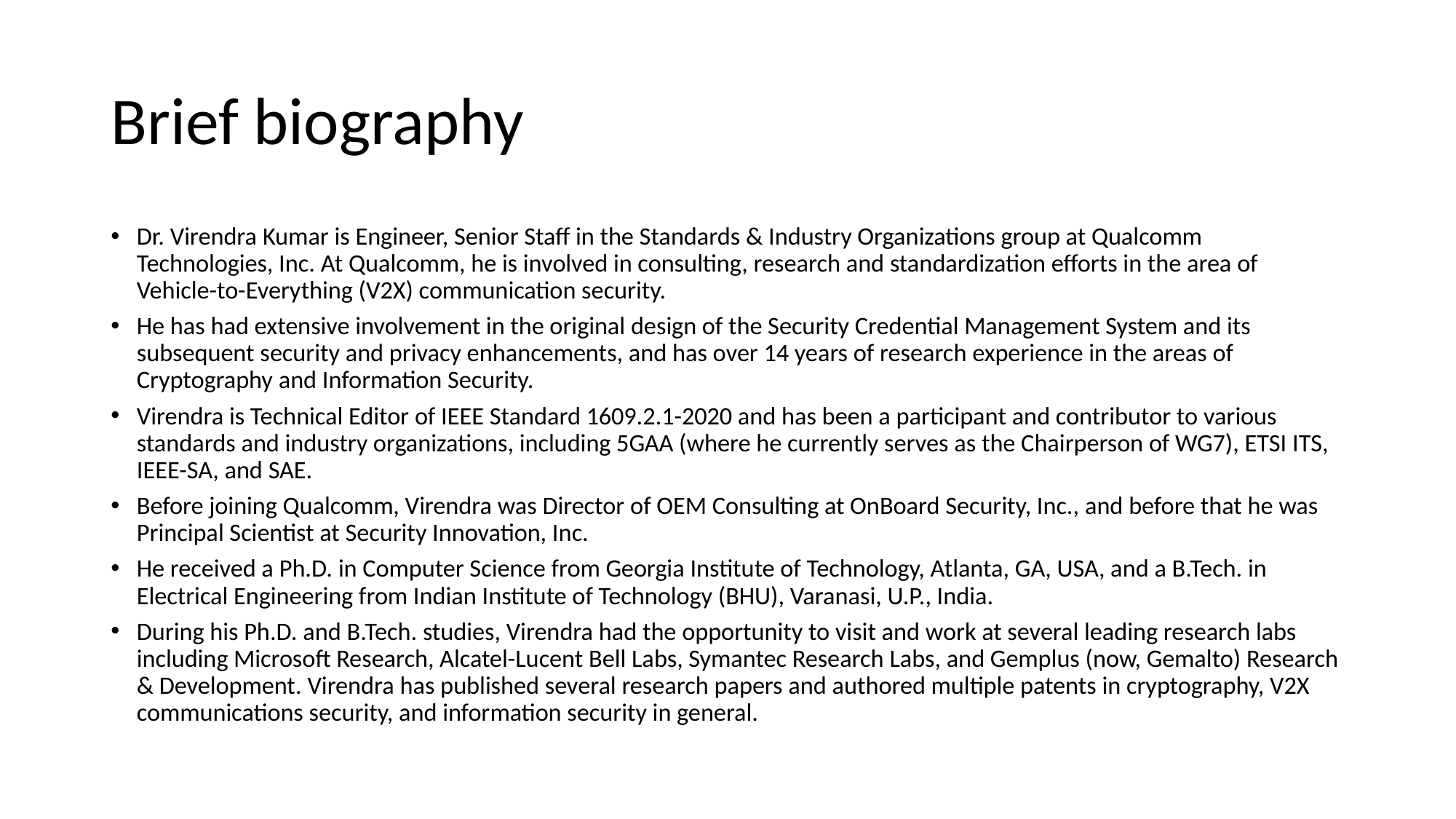

# Brief biography
Dr. Virendra Kumar is Engineer, Senior Staff in the Standards & Industry Organizations group at Qualcomm Technologies, Inc. At Qualcomm, he is involved in consulting, research and standardization efforts in the area of Vehicle-to-Everything (V2X) communication security.
He has had extensive involvement in the original design of the Security Credential Management System and its subsequent security and privacy enhancements, and has over 14 years of research experience in the areas of Cryptography and Information Security.
Virendra is Technical Editor of IEEE Standard 1609.2.1-2020 and has been a participant and contributor to various standards and industry organizations, including 5GAA (where he currently serves as the Chairperson of WG7), ETSI ITS, IEEE-SA, and SAE.
Before joining Qualcomm, Virendra was Director of OEM Consulting at OnBoard Security, Inc., and before that he was Principal Scientist at Security Innovation, Inc.
He received a Ph.D. in Computer Science from Georgia Institute of Technology, Atlanta, GA, USA, and a B.Tech. in Electrical Engineering from Indian Institute of Technology (BHU), Varanasi, U.P., India.
During his Ph.D. and B.Tech. studies, Virendra had the opportunity to visit and work at several leading research labs including Microsoft Research, Alcatel-Lucent Bell Labs, Symantec Research Labs, and Gemplus (now, Gemalto) Research & Development. Virendra has published several research papers and authored multiple patents in cryptography, V2X communications security, and information security in general.